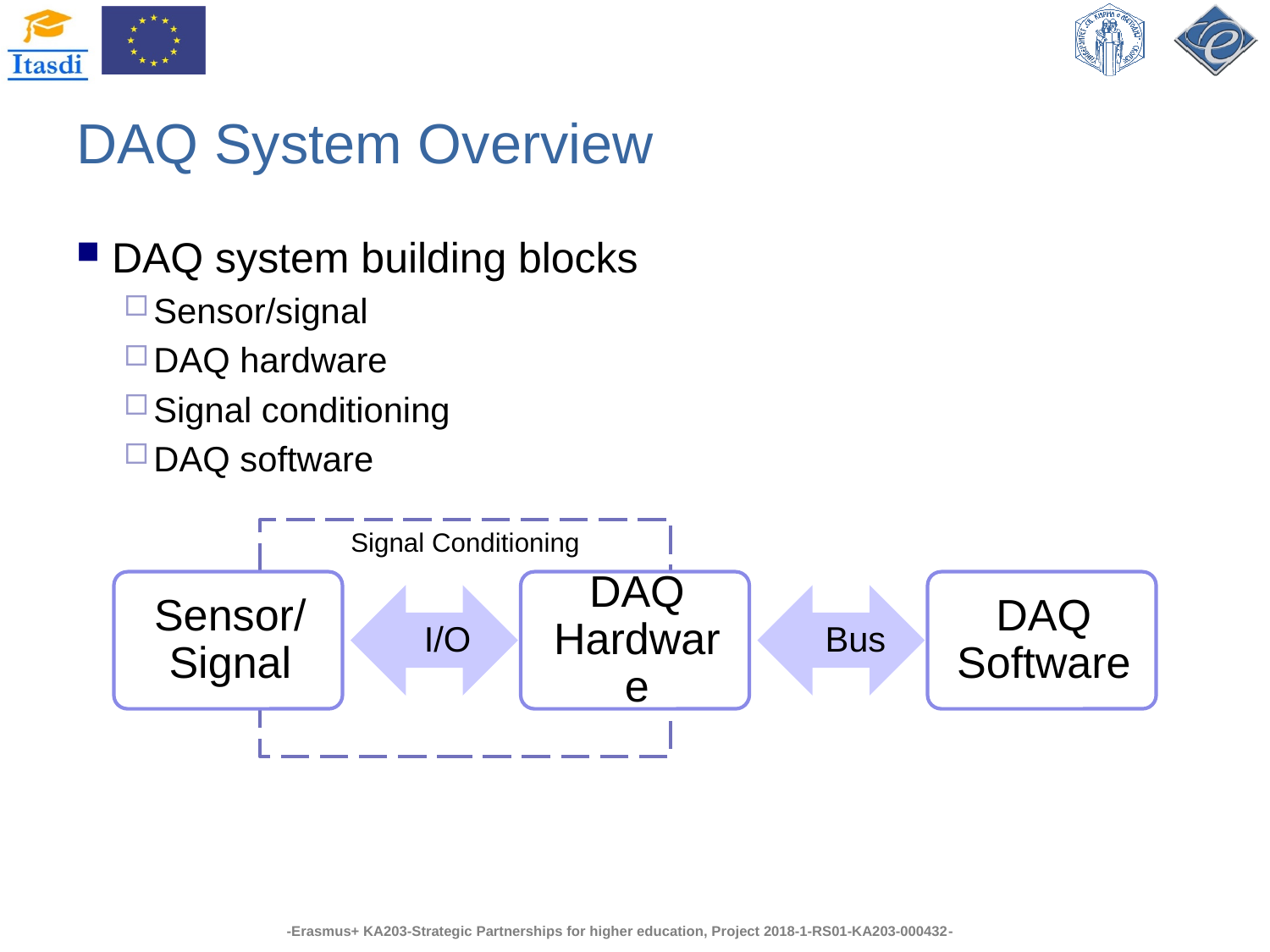

# DAQ System Overview
DAQ system building blocks
Sensor/signal
DAQ hardware
Signal conditioning
DAQ software
Sensor/
Signal
   I/O
DAQ Hardware
   Bus
DAQ Software
Signal Conditioning